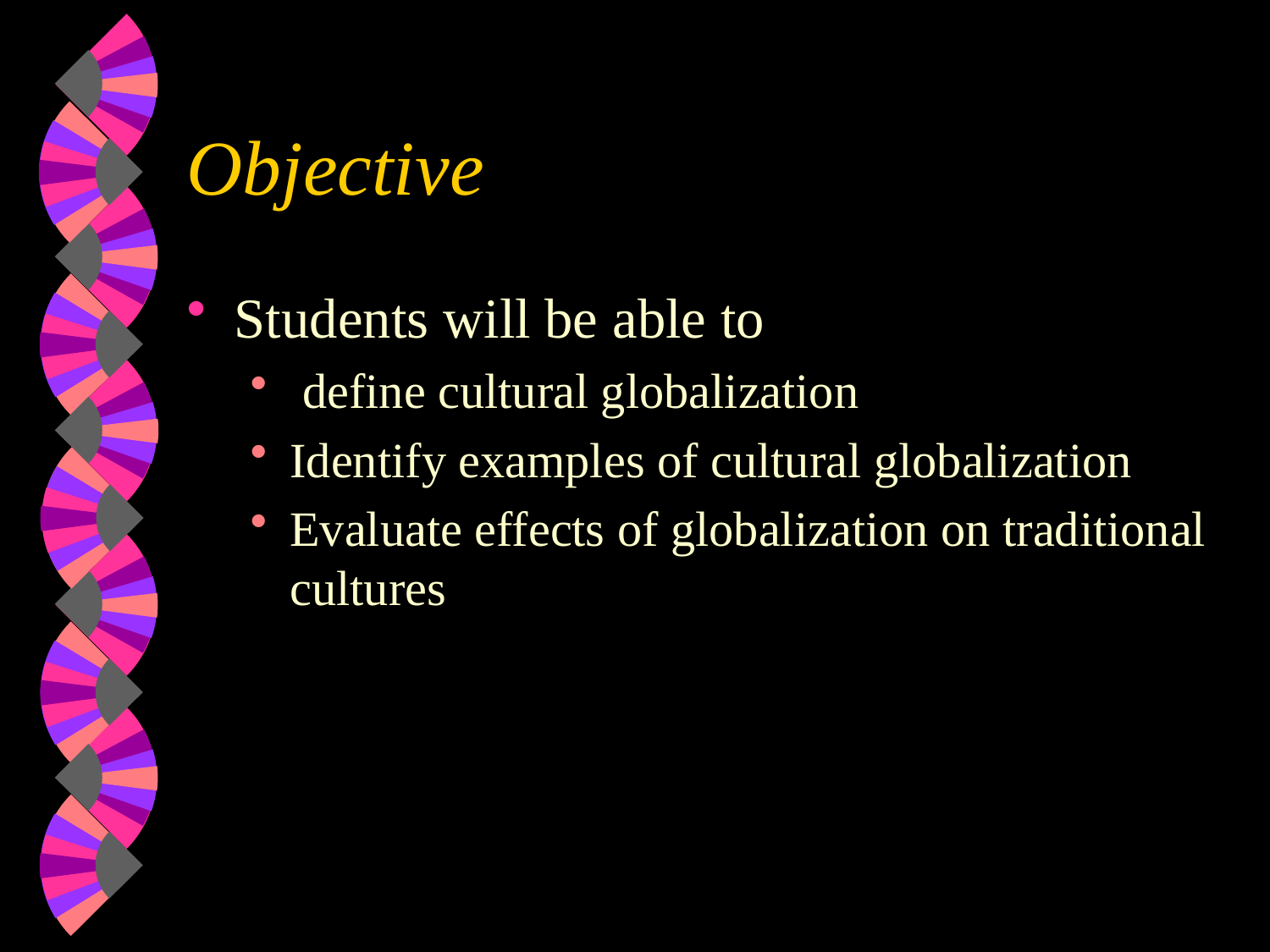

# Objective
Students will be able to
 define cultural globalization
Identify examples of cultural globalization
Evaluate effects of globalization on traditional cultures